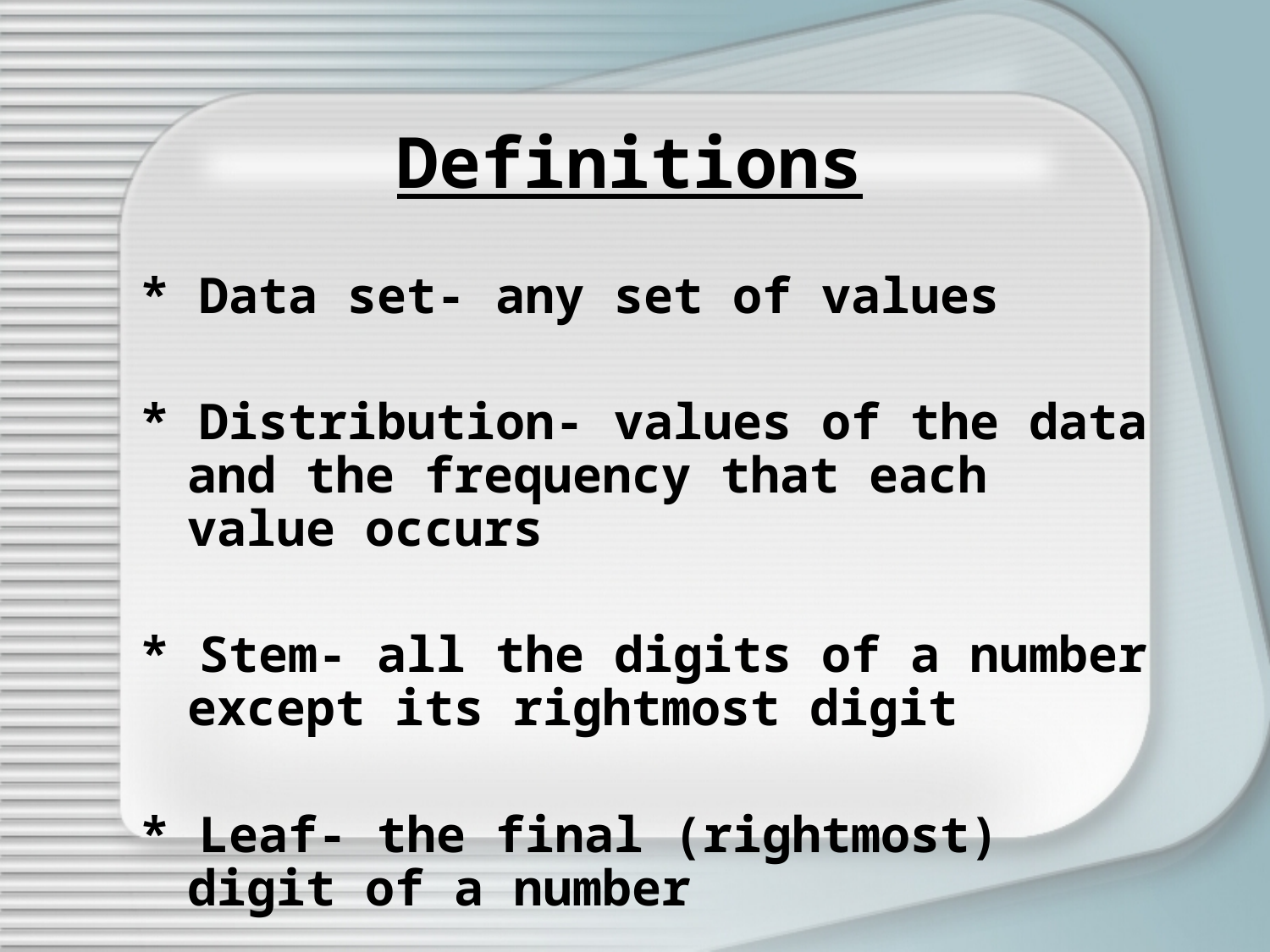

# Definitions
* Data set- any set of values

* Distribution- values of the data and the frequency that each value occurs

* Stem- all the digits of a number except its rightmost digit

* Leaf- the final (rightmost) digit of a number